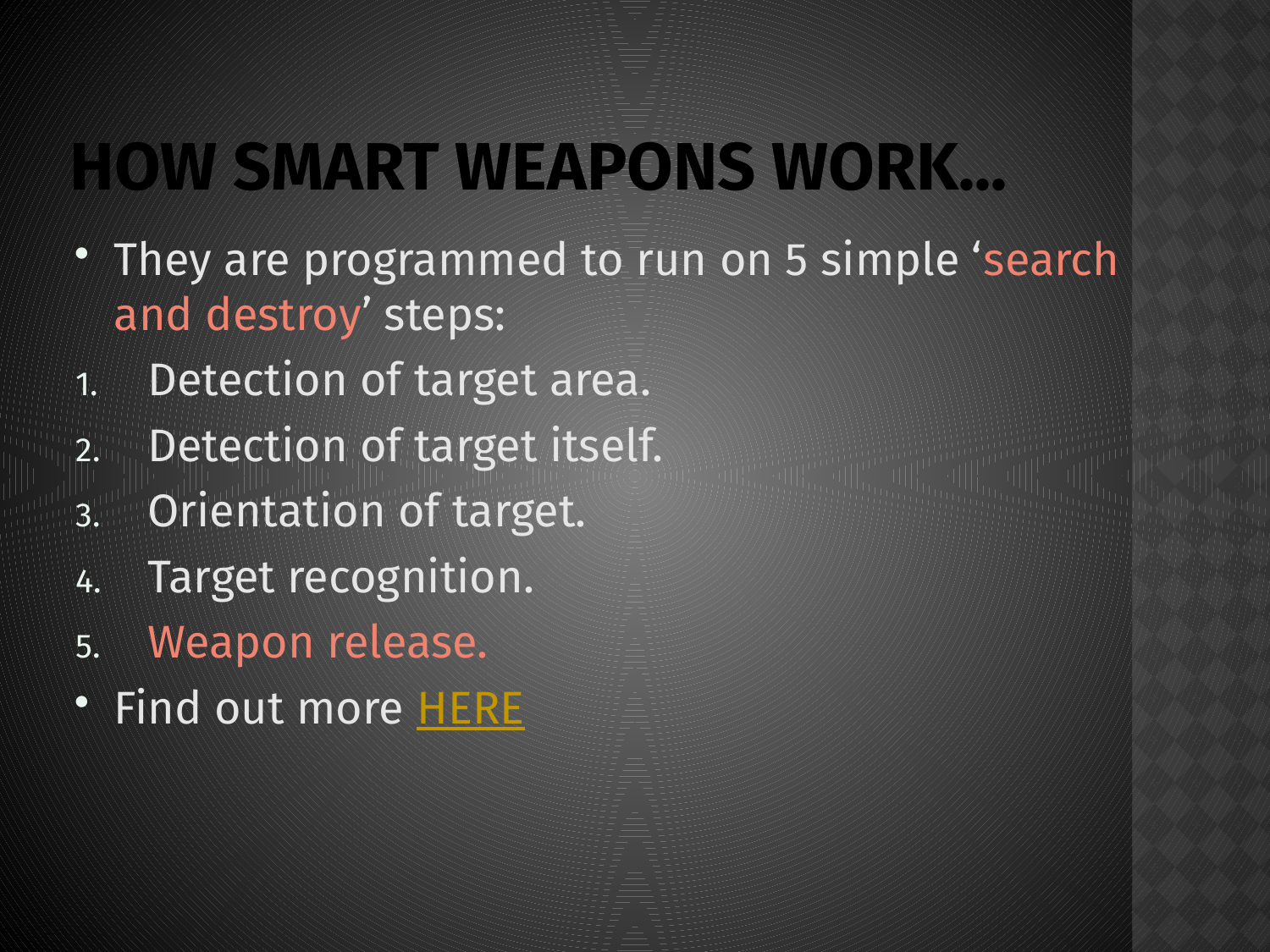

# How smart weapons work...
They are programmed to run on 5 simple ‘search and destroy’ steps:
Detection of target area.
Detection of target itself.
Orientation of target.
Target recognition.
Weapon release.
Find out more HERE